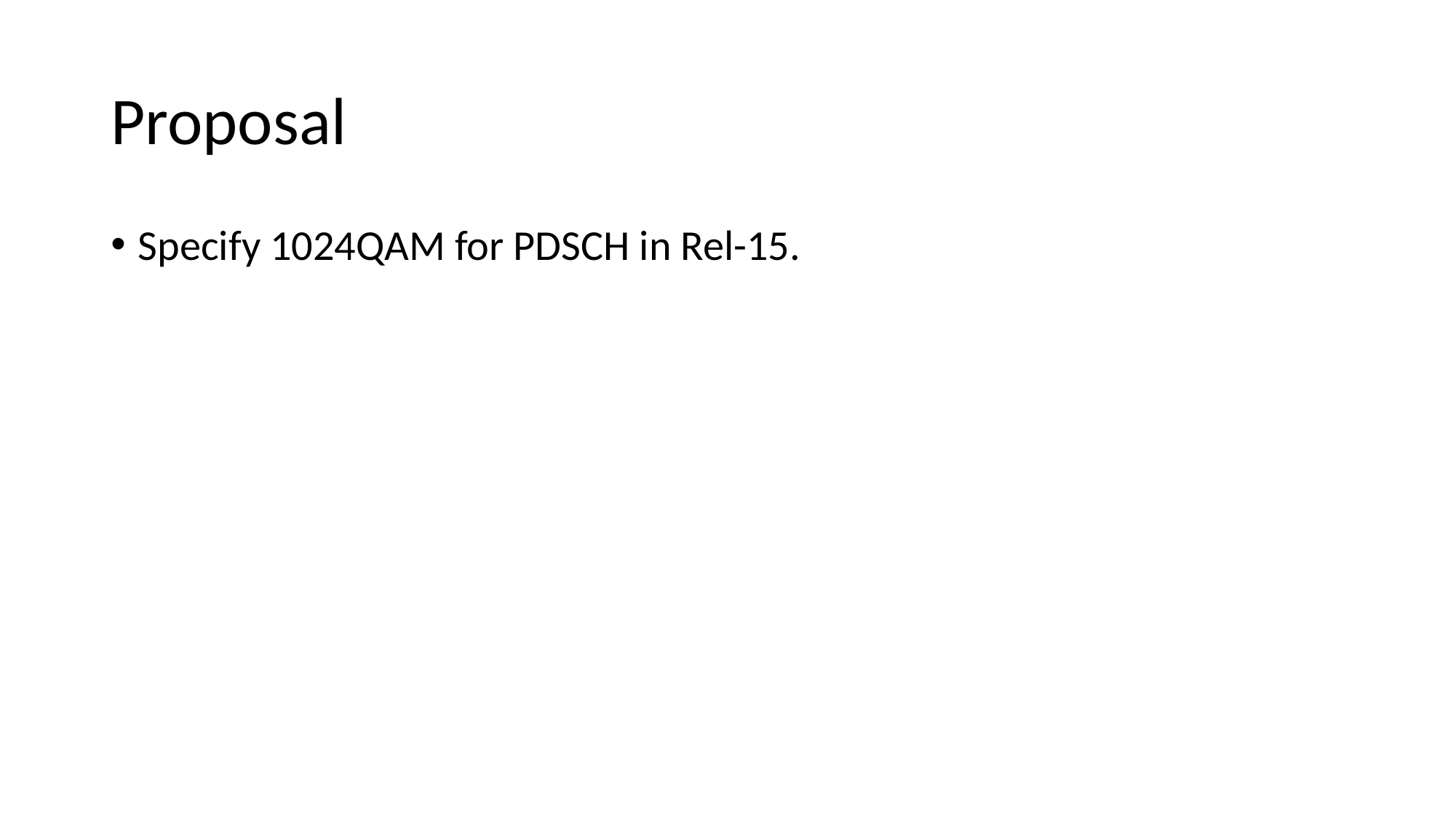

# Proposal
Specify 1024QAM for PDSCH in Rel-15.